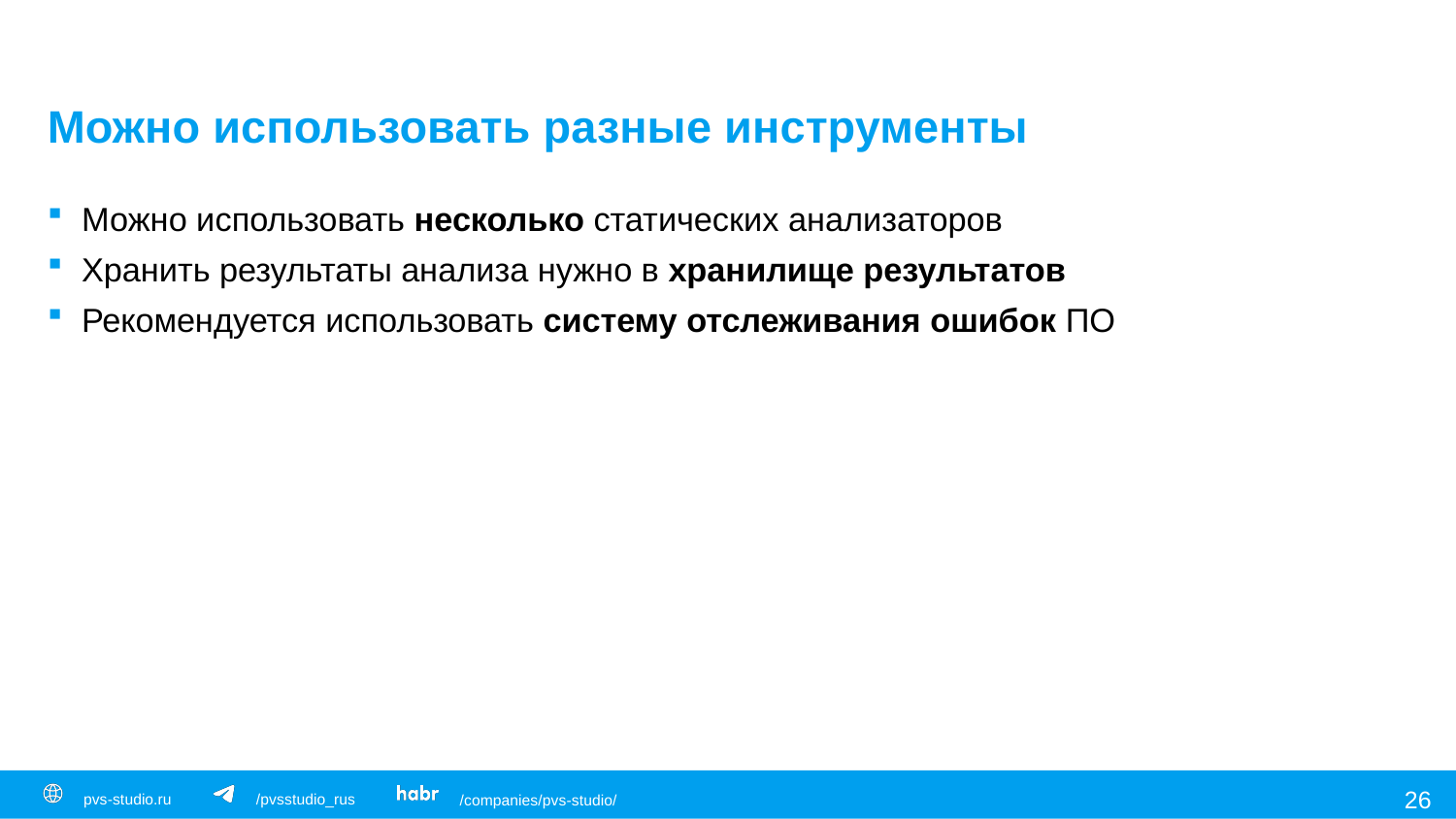

# Можно использовать разные инструменты
Можно использовать несколько статических анализаторов
Хранить результаты анализа нужно в хранилище результатов
Рекомендуется использовать систему отслеживания ошибок ПО